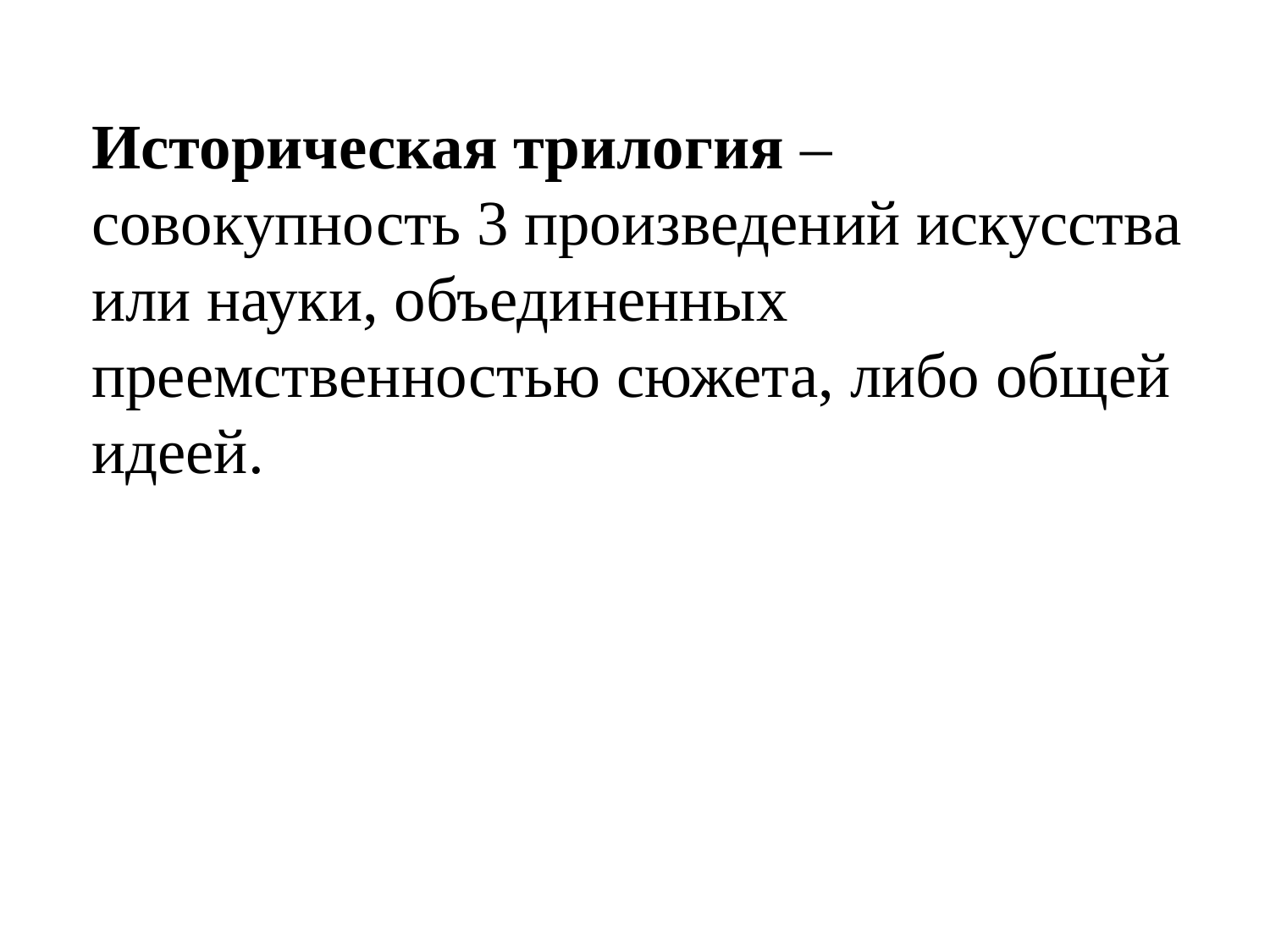

Историческая трилогия – совокупность 3 произведений искусства или науки, объединенных преемственностью сюжета, либо общей идеей.